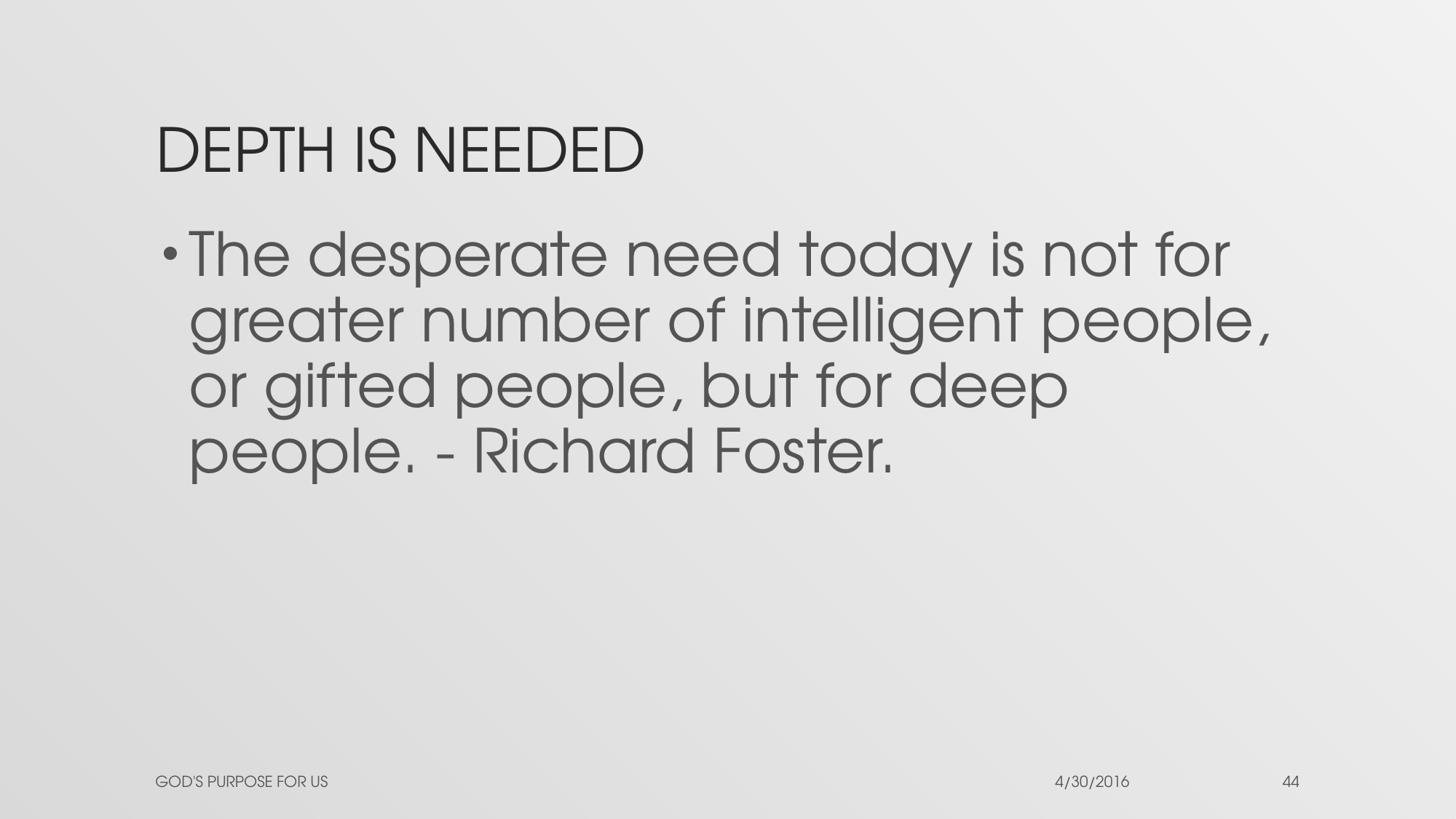

# Depth is needed
The desperate need today is not for greater number of intelligent people, or gifted people, but for deep people. - Richard Foster.

God's Purpose for US
4/30/2016
44